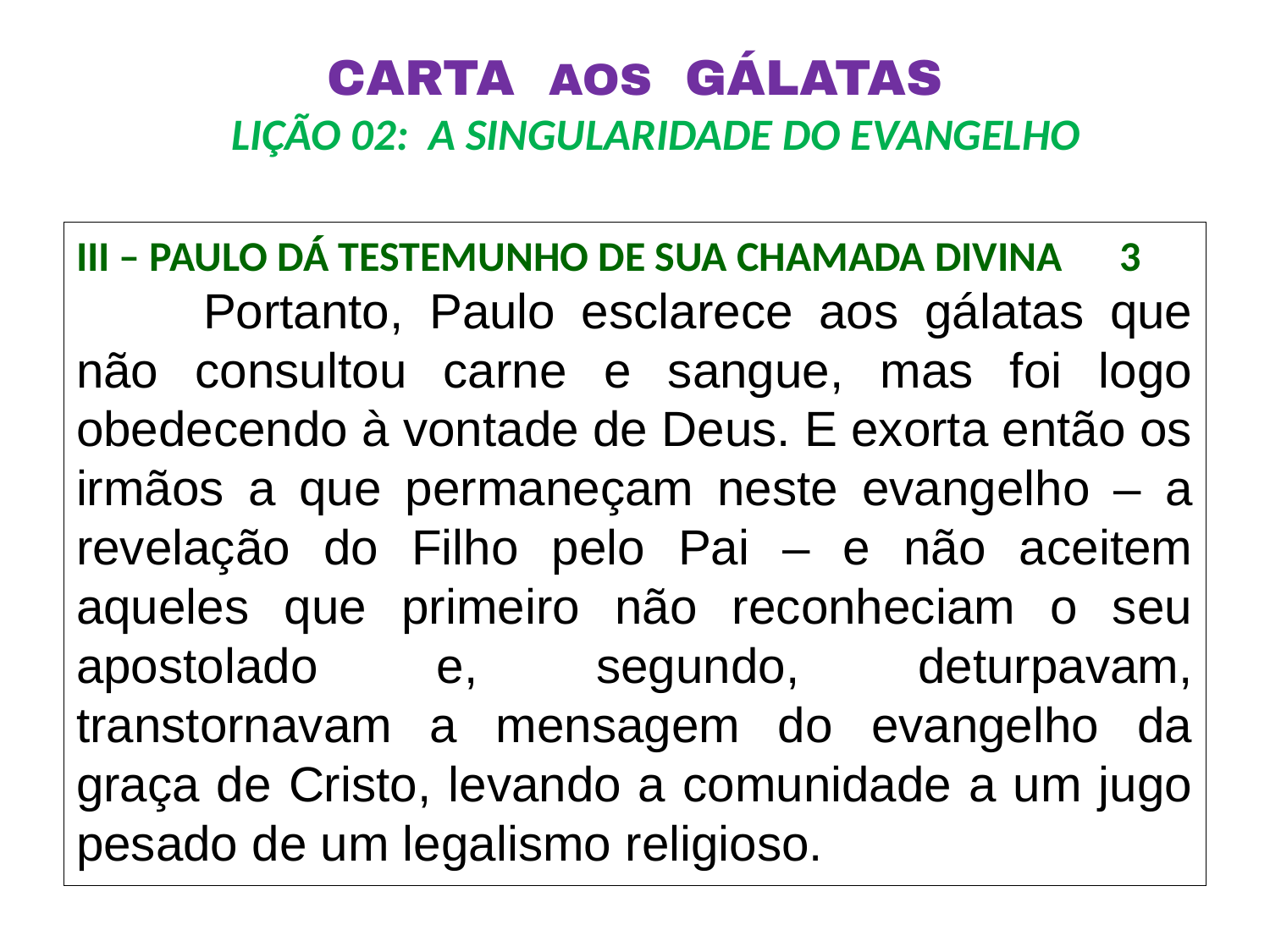

# CARTA  AOS  GÁLATAS LIÇÃO 02:  A SINGULARIDADE DO EVANGELHO
III – PAULO DÁ TESTEMUNHO DE SUA CHAMADA DIVINA      3
	Portanto, Paulo esclarece aos gálatas que não consultou carne e sangue, mas foi logo obedecendo à vontade de Deus. E exorta então os irmãos a que permaneçam neste evangelho – a revelação do Filho pelo Pai – e não aceitem aqueles que primeiro não reconheciam o seu apostolado e, segundo, deturpavam, transtornavam a mensagem do evangelho da graça de Cristo, levando a comunidade a um jugo pesado de um legalismo religioso.